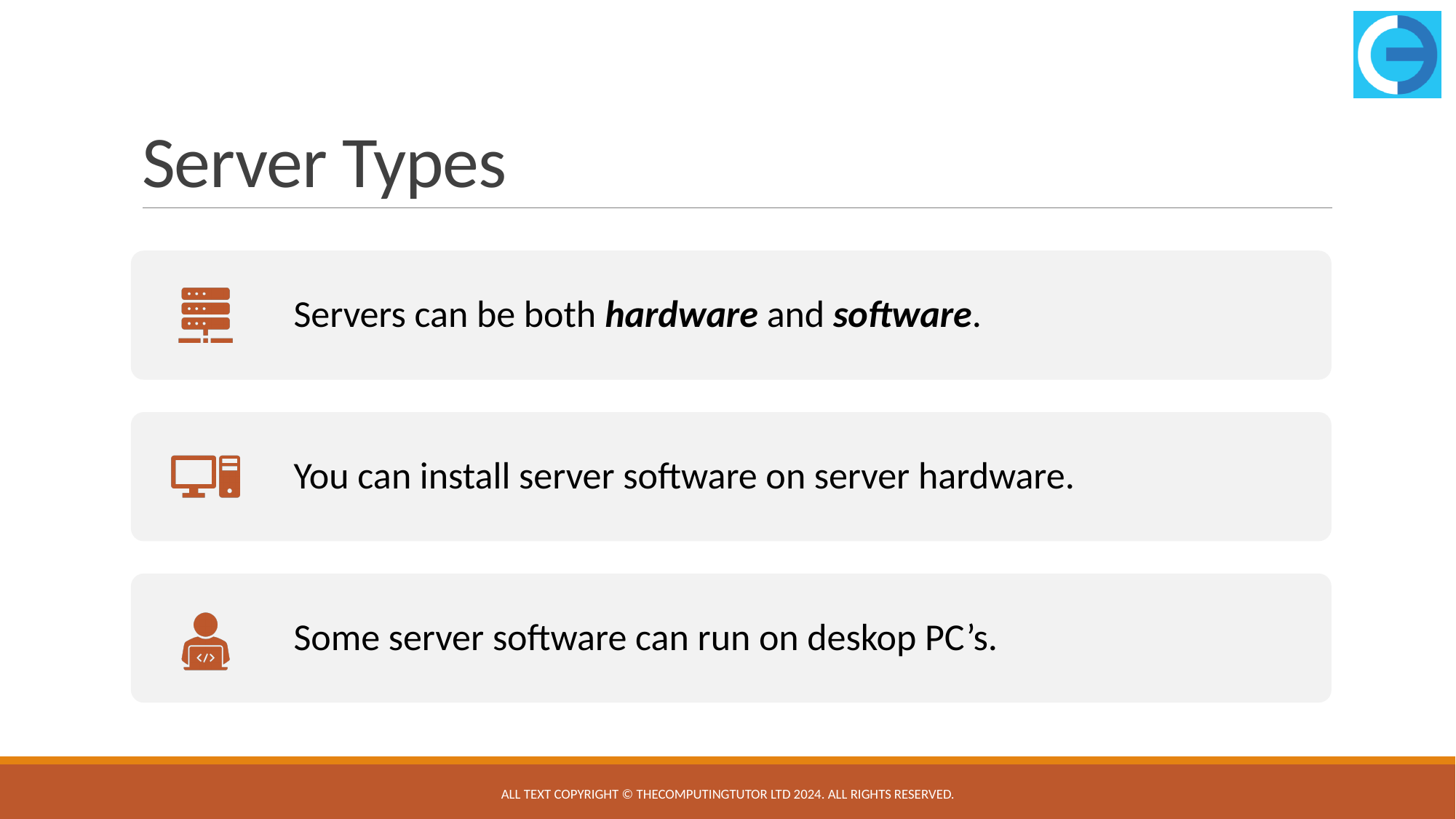

# Server Types
Servers can be both hardware and software.
You can install server software on server hardware.
Some server software can run on deskop PC’s.
All text copyright © TheComputingTutor Ltd 2024. All rights Reserved.